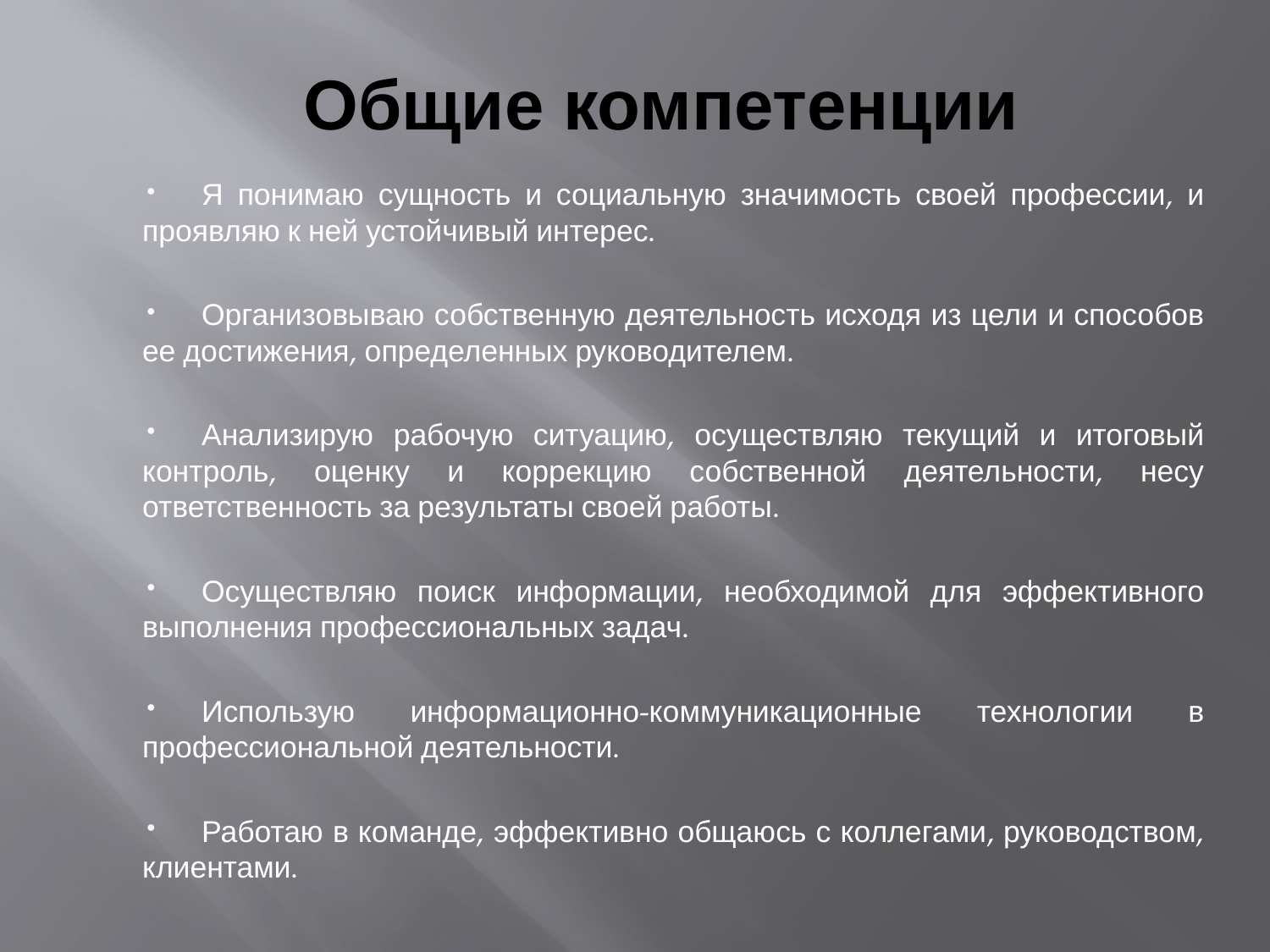

# Общие компетенции
Я понимаю сущность и социальную значимость своей профессии, и проявляю к ней устойчивый интерес.

Организовываю собственную деятельность исходя из цели и способов ее достижения, определенных руководителем.

Анализирую рабочую ситуацию, осуществляю текущий и итоговый контроль, оценку и коррекцию собственной деятельности, несу ответственность за результаты своей работы.

Осуществляю поиск информации, необходимой для эффективного выполнения профессиональных задач.

Использую информационно-коммуникационные технологии в профессиональной деятельности.

Работаю в команде, эффективно общаюсь с коллегами, руководством, клиентами.